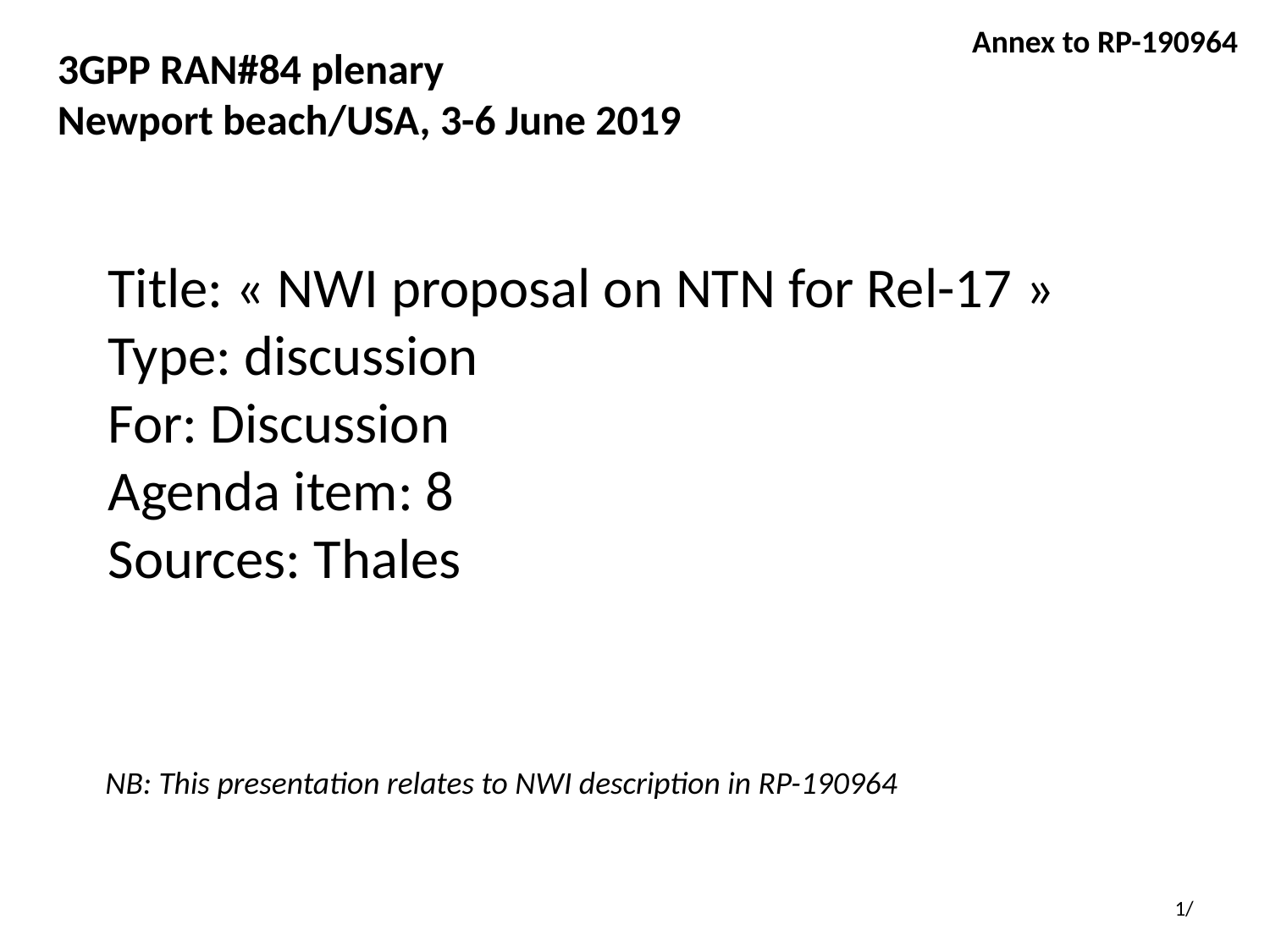

3GPP RAN#84 plenary
Newport beach/USA, 3-6 June 2019
# Title: « NWI proposal on NTN for Rel-17 » Type: discussion For: Discussion Agenda item: 8 Sources: Thales
NB: This presentation relates to NWI description in RP-190964
1/